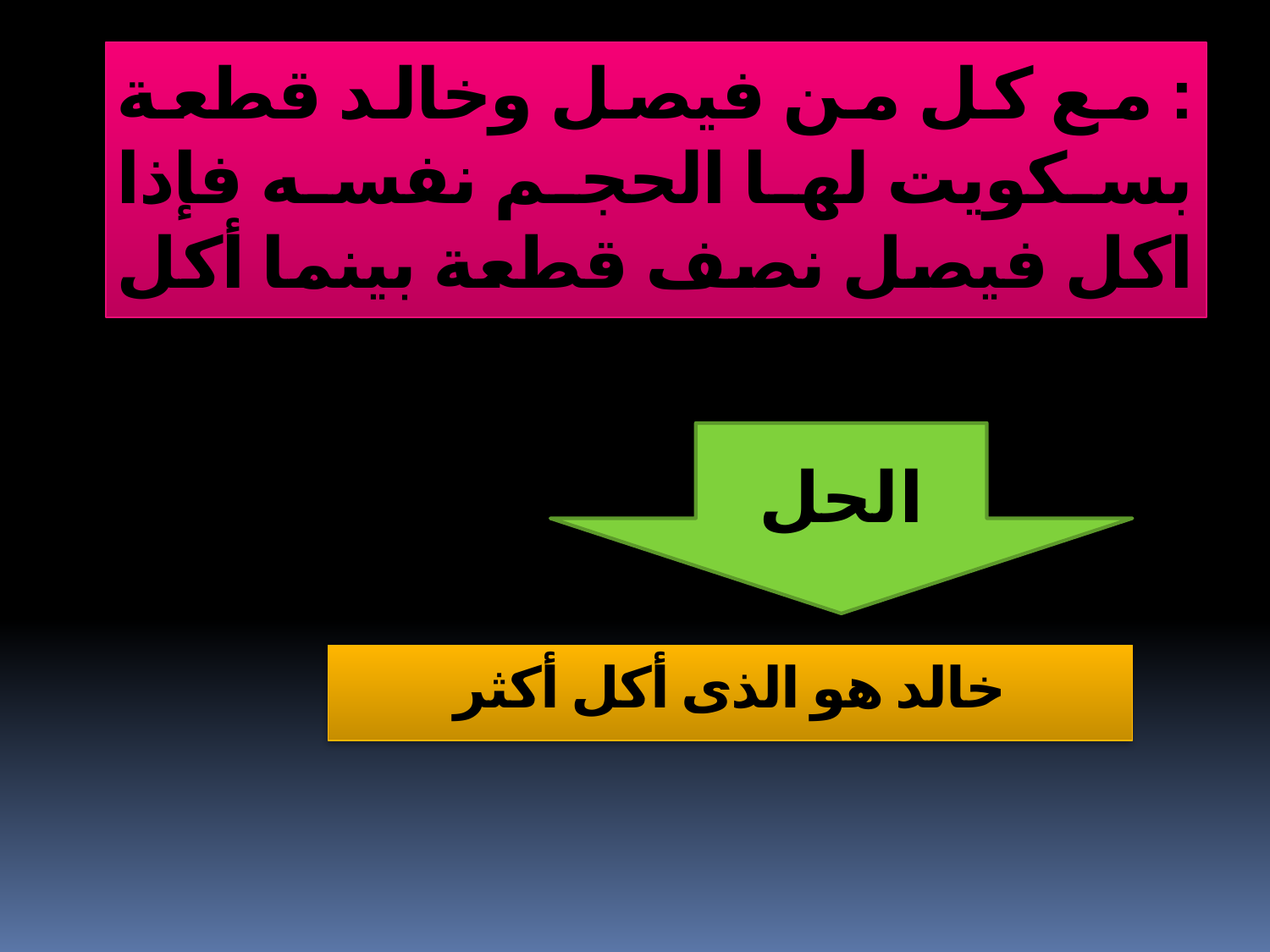

: مع كل من فيصل وخالد قطعة بسكويت لها الحجم نفسه فإذا اكل فيصل نصف قطعة بينما أكل خالد القطعة التى معه . فإيهما أكل أكثر ؟
الحل
خالد هو الذى أكل أكثر